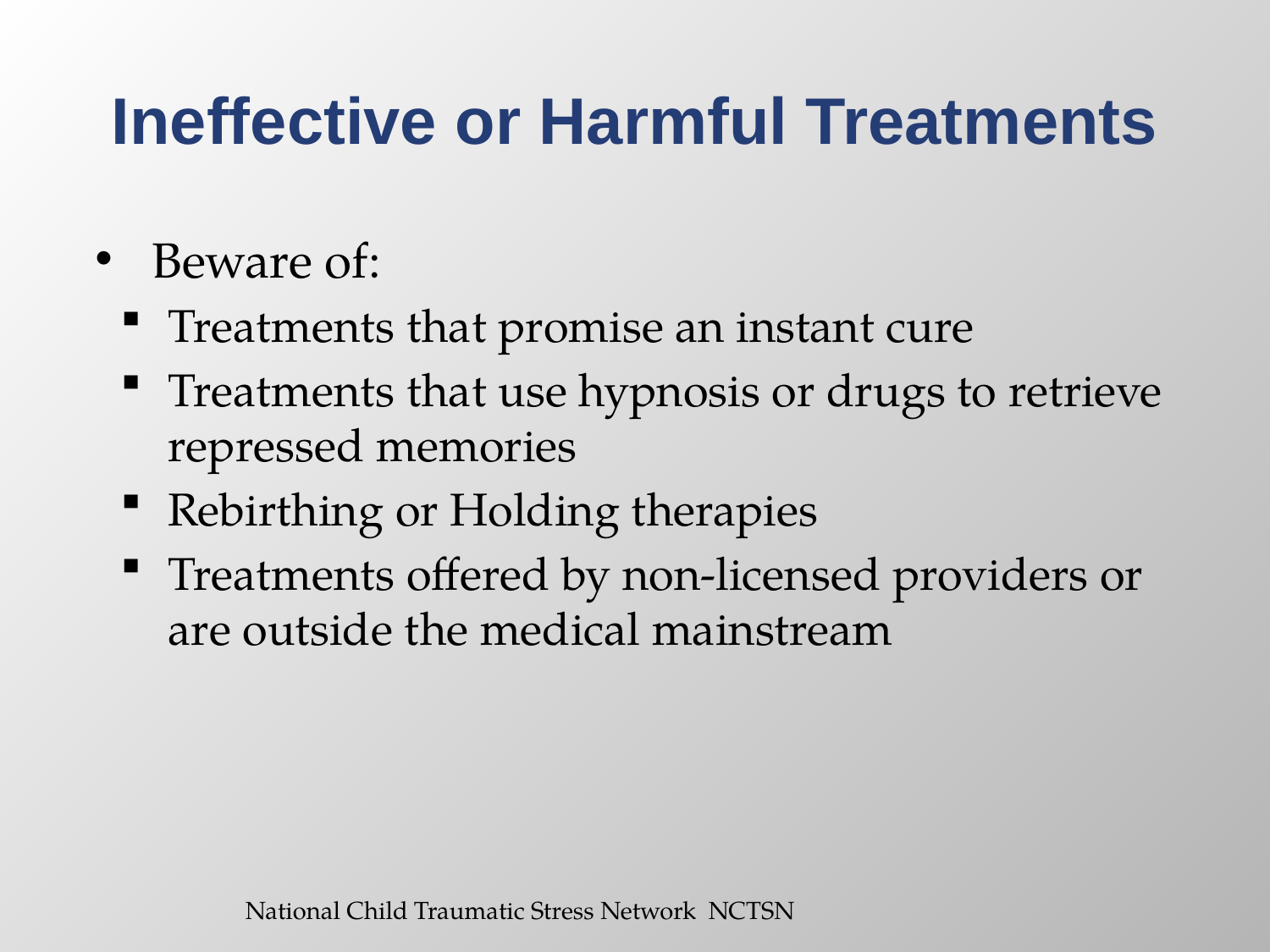

# Ineffective or Harmful Treatments
Beware of:
Treatments that promise an instant cure
Treatments that use hypnosis or drugs to retrieve repressed memories
Rebirthing or Holding therapies
Treatments offered by non-licensed providers or are outside the medical mainstream

National Child Traumatic Stress Network  NCTSN